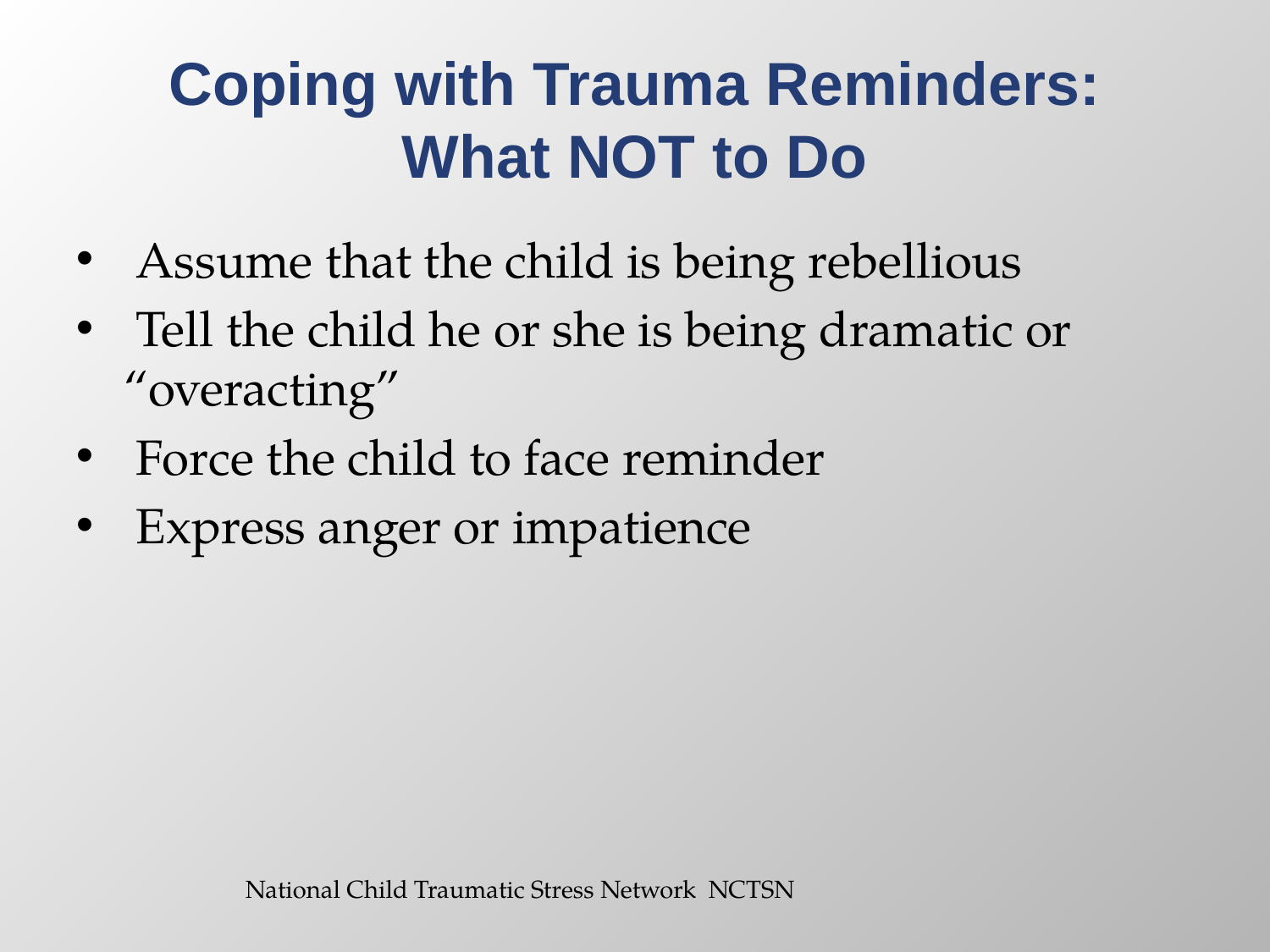

# Coping with Trauma Reminders: What NOT to Do
 Assume that the child is being rebellious
 Tell the child he or she is being dramatic or “overacting”
 Force the child to face reminder
 Express anger or impatience
National Child Traumatic Stress Network  NCTSN